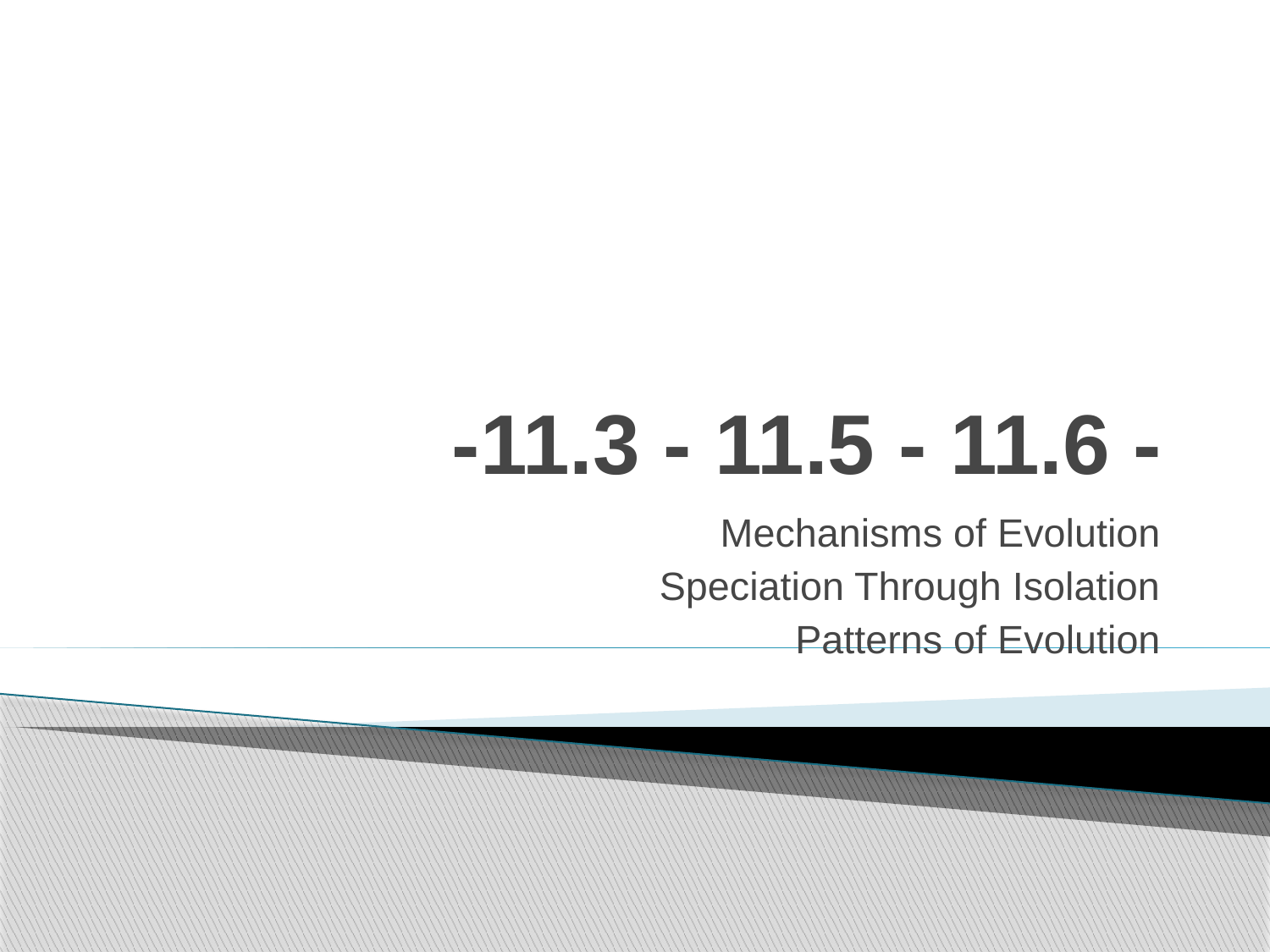

# -11.3 - 11.5 - 11.6 -
Mechanisms of Evolution
Speciation Through Isolation
Patterns of Evolution